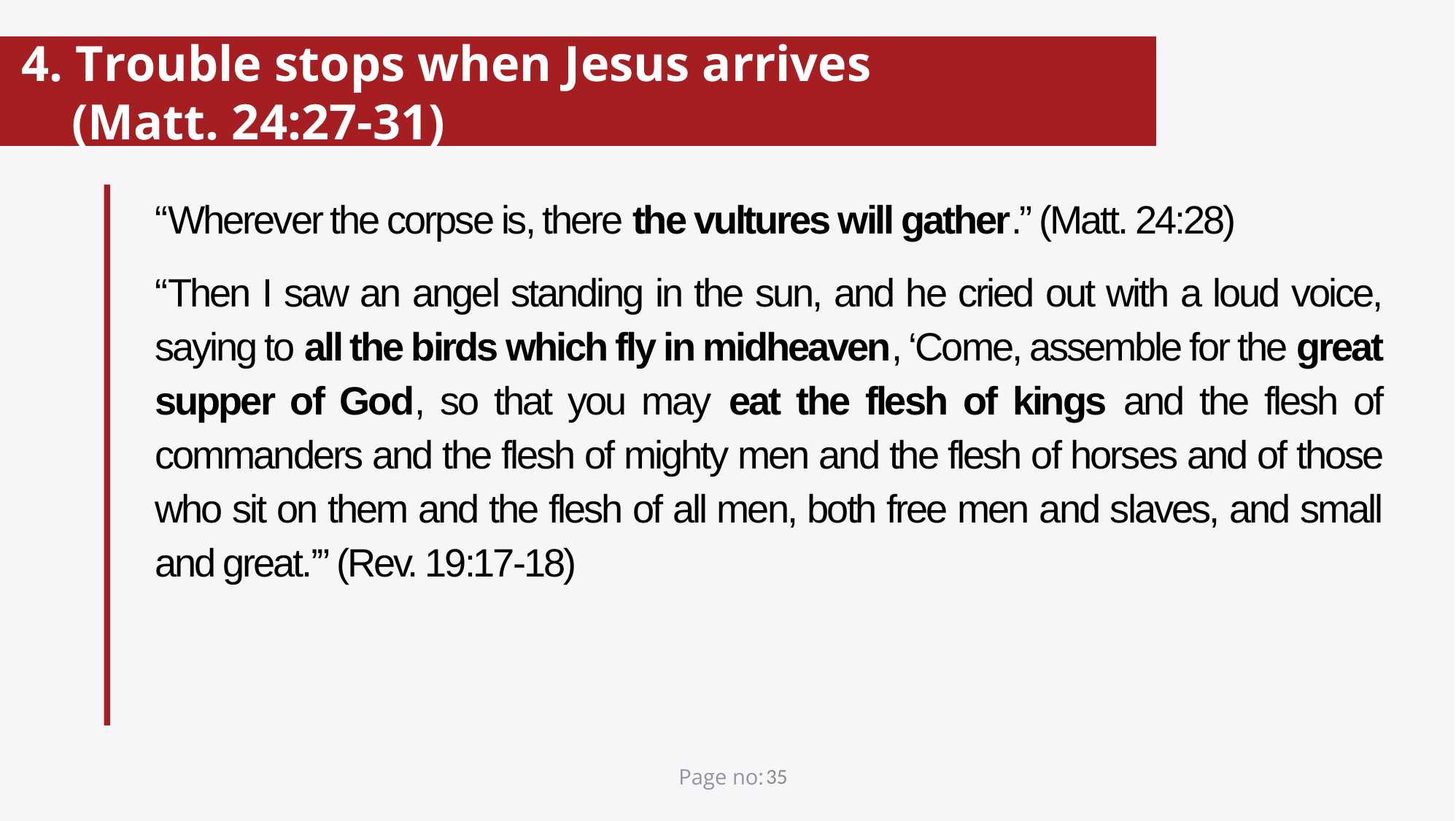

# 4. Trouble stops when Jesus arrives (Matt. 24:27-31)
“Wherever the corpse is, there the vultures will gather.” (Matt. 24:28)
“Then I saw an angel standing in the sun, and he cried out with a loud voice, saying to all the birds which fly in midheaven, ‘Come, assemble for the great supper of God, so that you may eat the flesh of kings and the flesh of commanders and the flesh of mighty men and the flesh of horses and of those who sit on them and the flesh of all men, both free men and slaves, and small and great.’” (Rev. 19:17-18)